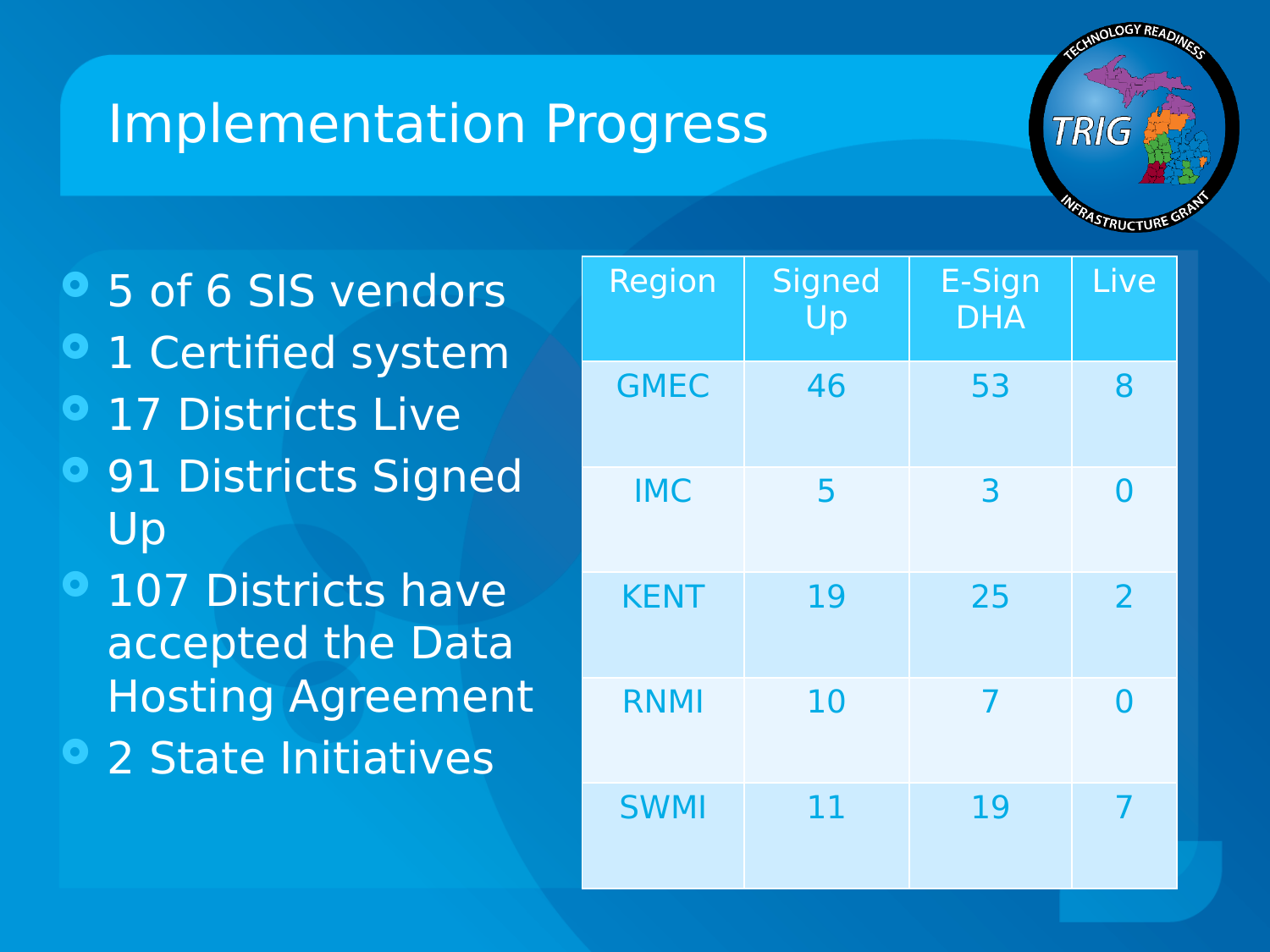

# Implementation Progress
5 of 6 SIS vendors
1 Certified system
17 Districts Live
91 Districts Signed Up
107 Districts have accepted the Data Hosting Agreement
2 State Initiatives

| Region | Signed Up | E-Sign DHA | Live |
| --- | --- | --- | --- |
| GMEC | 46 | 53 | 8 |
| IMC | 5 | 3 | 0 |
| KENT | 19 | 25 | 2 |
| RNMI | 10 | 7 | 0 |
| SWMI | 11 | 19 | 7 |